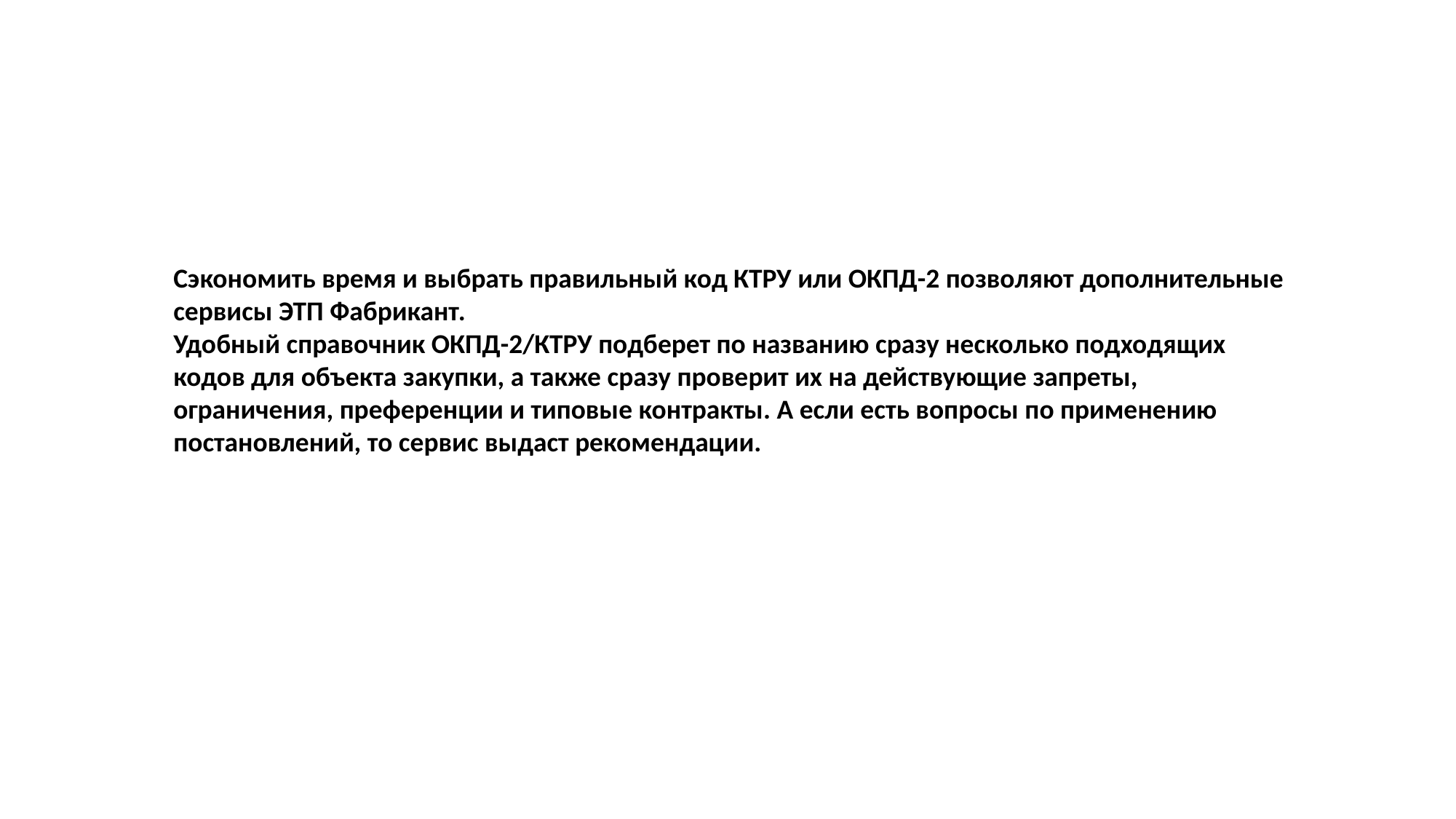

Сэкономить время и выбрать правильный код КТРУ или ОКПД-2 позволяют дополнительные сервисы ЭТП Фабрикант.
Удобный справочник ОКПД-2/КТРУ подберет по названию сразу несколько подходящих кодов для объекта закупки, а также сразу проверит их на действующие запреты, ограничения, преференции и типовые контракты. А если есть вопросы по применению постановлений, то сервис выдаст рекомендации.